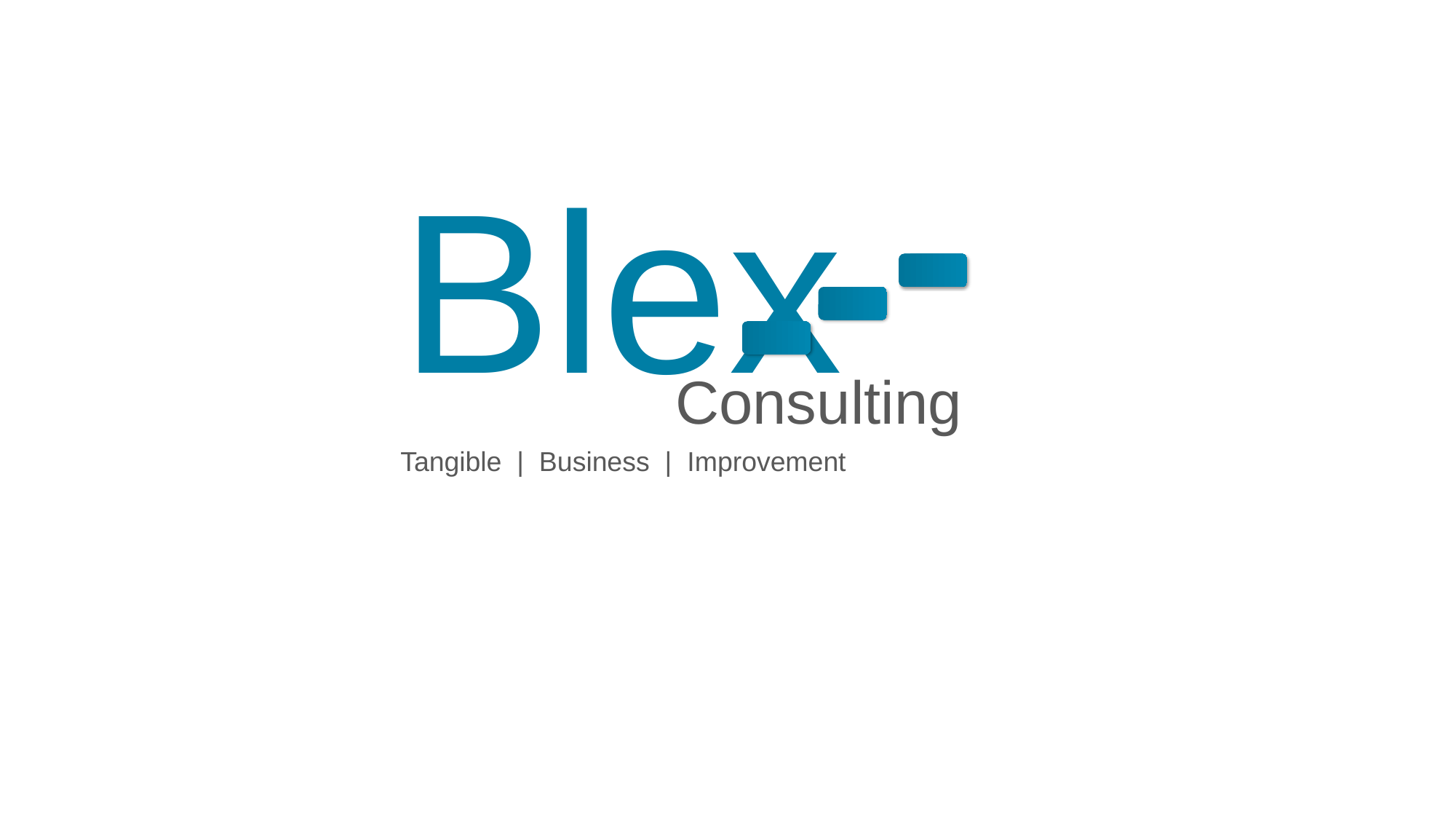

Blex

Consulting
Tangible  |  Business  |  Improvement